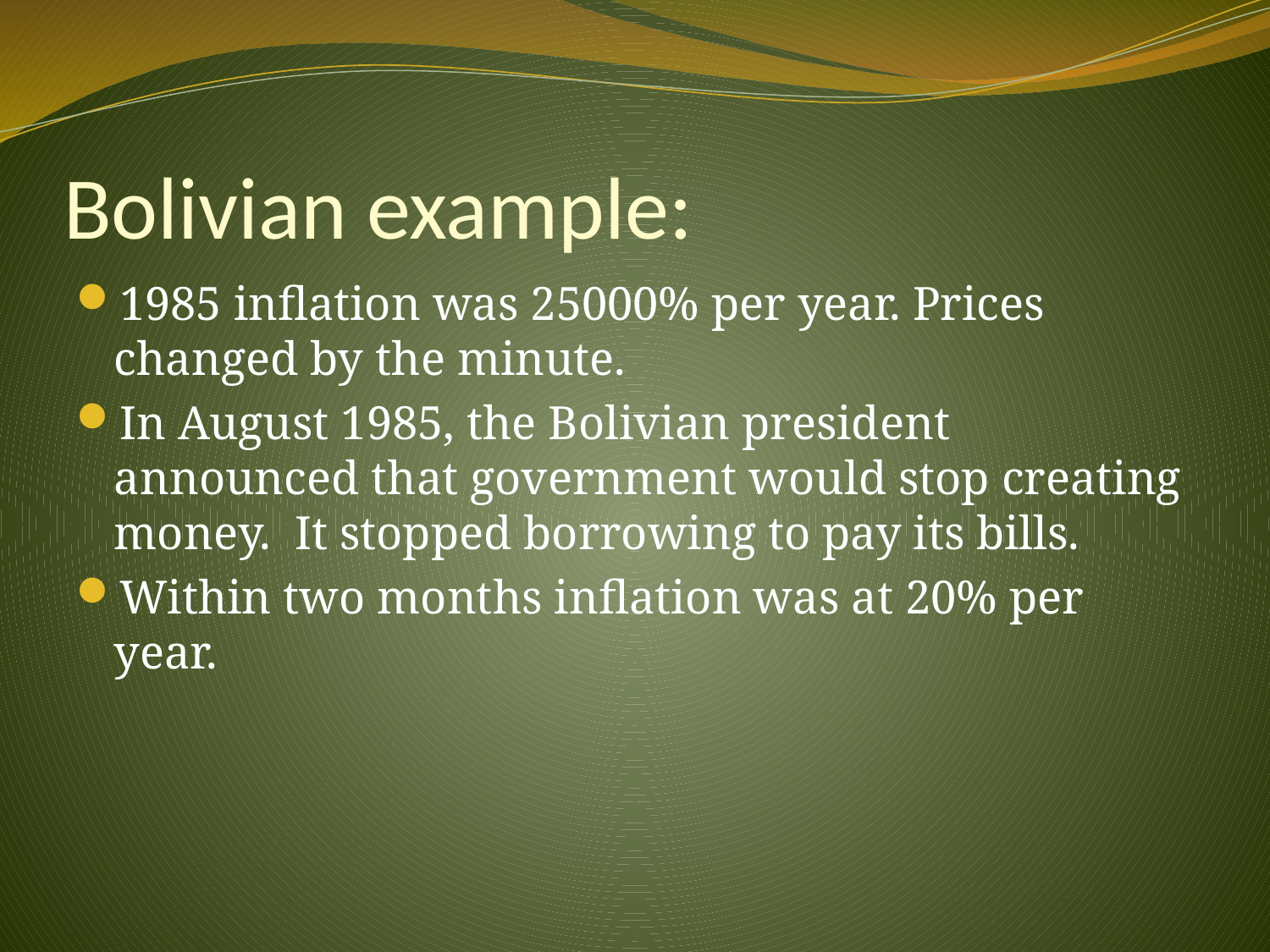

# Bolivian example:
1985 inflation was 25000% per year. Prices changed by the minute.
In August 1985, the Bolivian president announced that government would stop creating money.  It stopped borrowing to pay its bills.
Within two months inflation was at 20% per year.